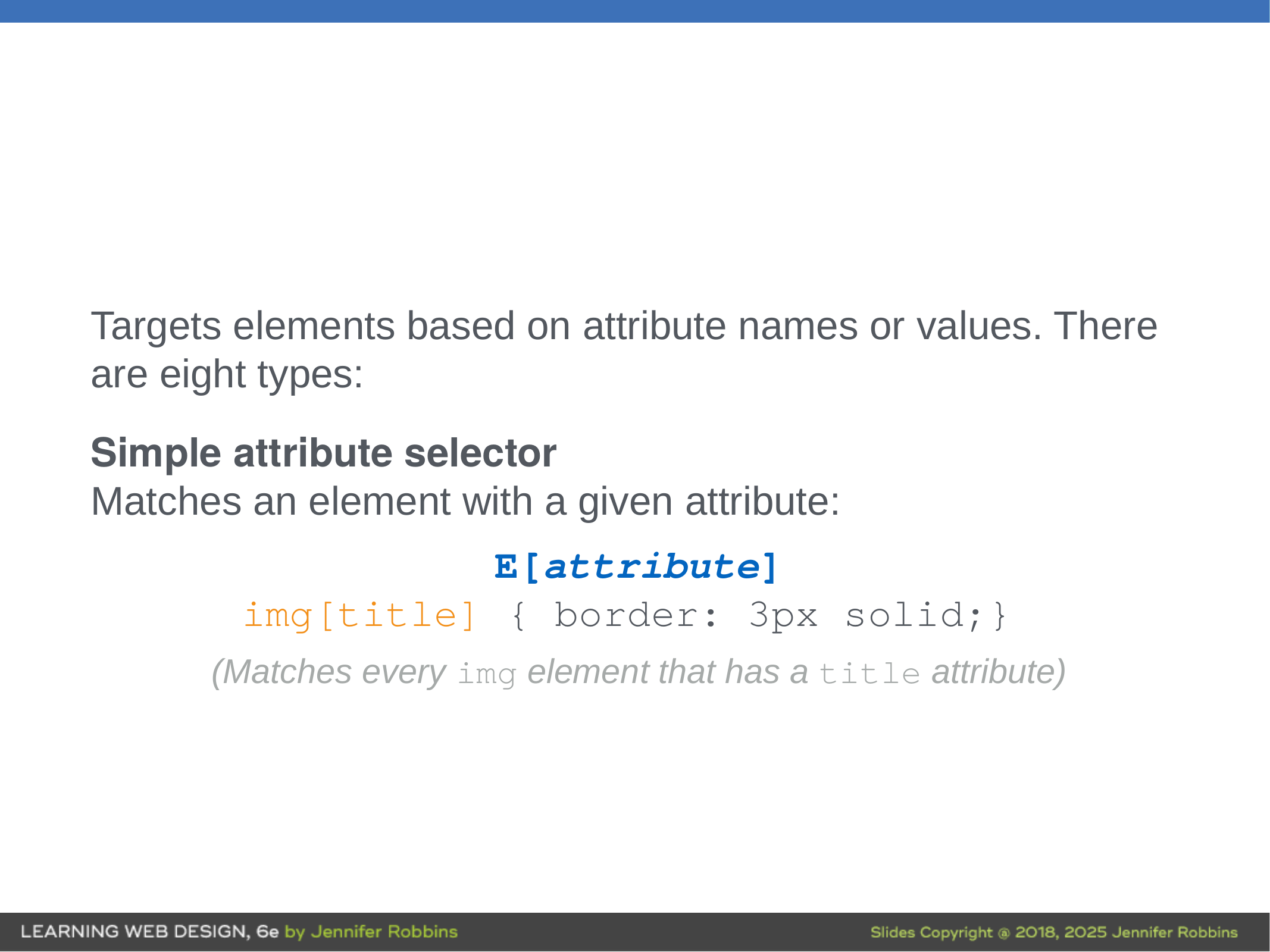

Targets elements based on attribute names or values. There are eight types:
Simple attribute selector
Matches an element with a given attribute:
E[attribute]
img[title] { border: 3px solid;}
(Matches every img element that has a title attribute)